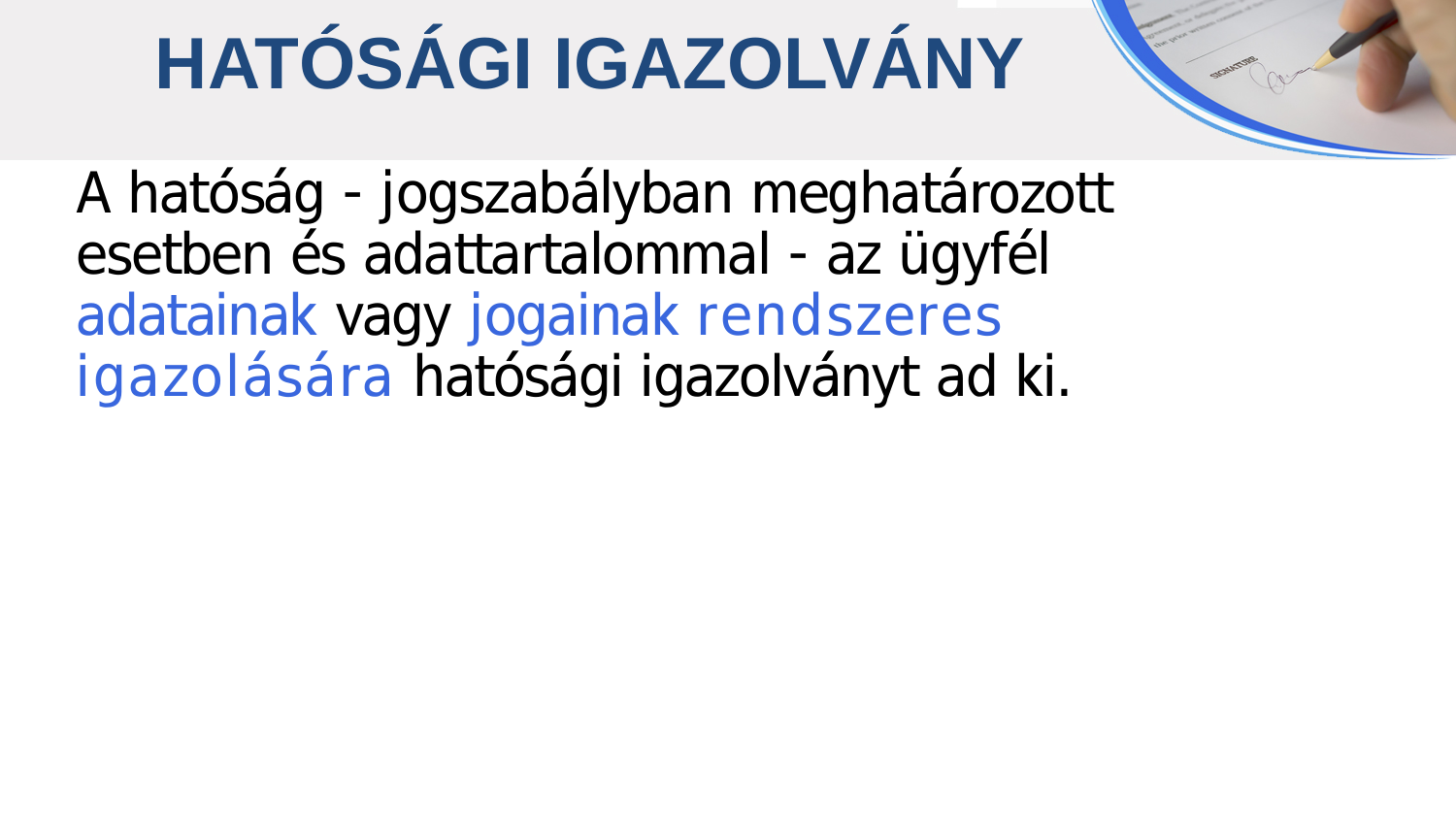

HATÓSÁGI IGAZOLVÁNY
A hatóság - jogszabályban meghatározott esetben és adattartalommal - az ügyfél adatainak vagy jogainak rendszeres igazolására hatósági igazolványt ad ki.